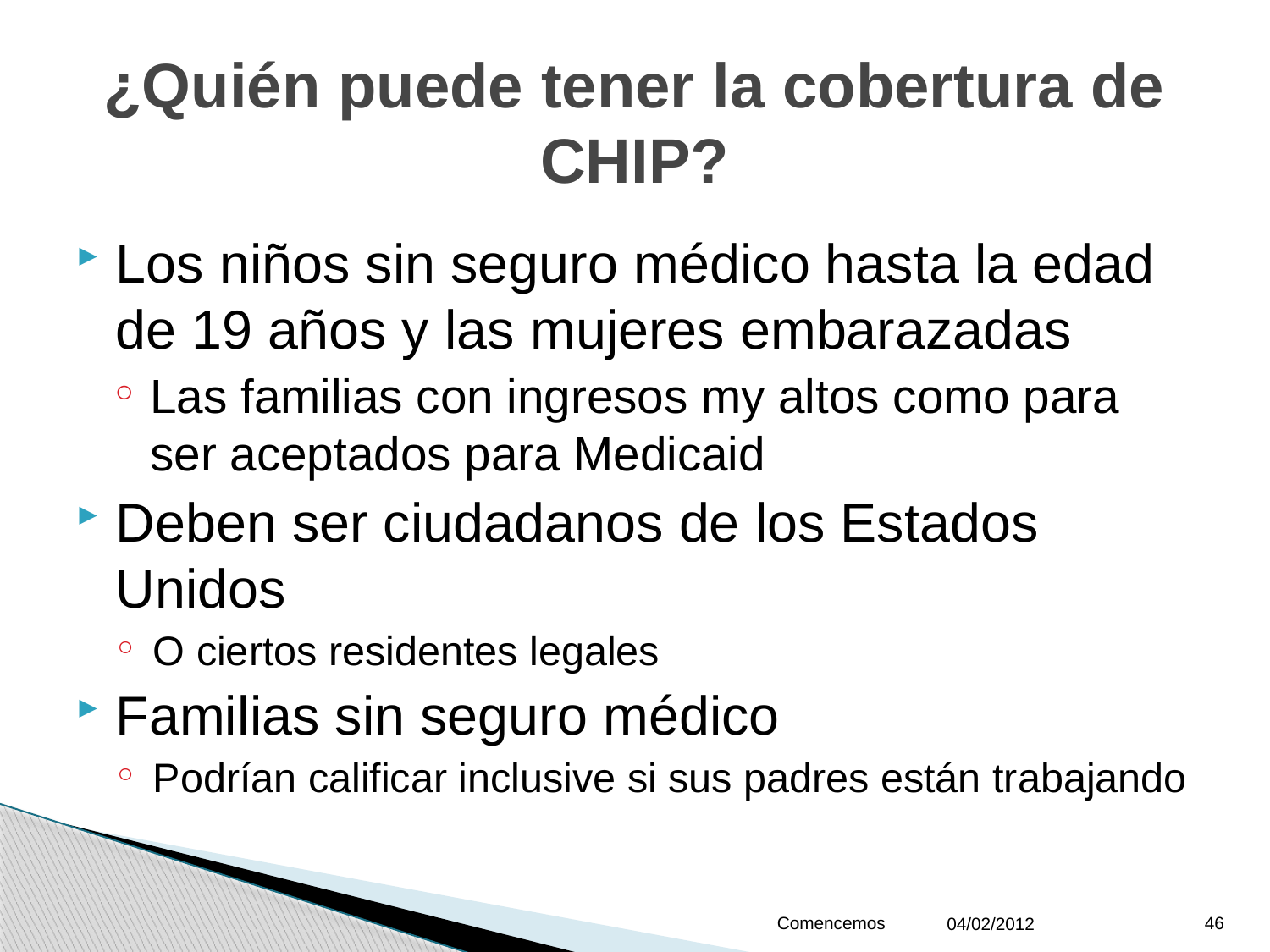

¿Quién puede tener la cobertura de CHIP?
Los niños sin seguro médico hasta la edad de 19 años y las mujeres embarazadas
Las familias con ingresos my altos como para ser aceptados para Medicaid
Deben ser ciudadanos de los Estados Unidos
O ciertos residentes legales
Familias sin seguro médico
Podrían calificar inclusive si sus padres están trabajando
Comencemos
46
04/02/2012